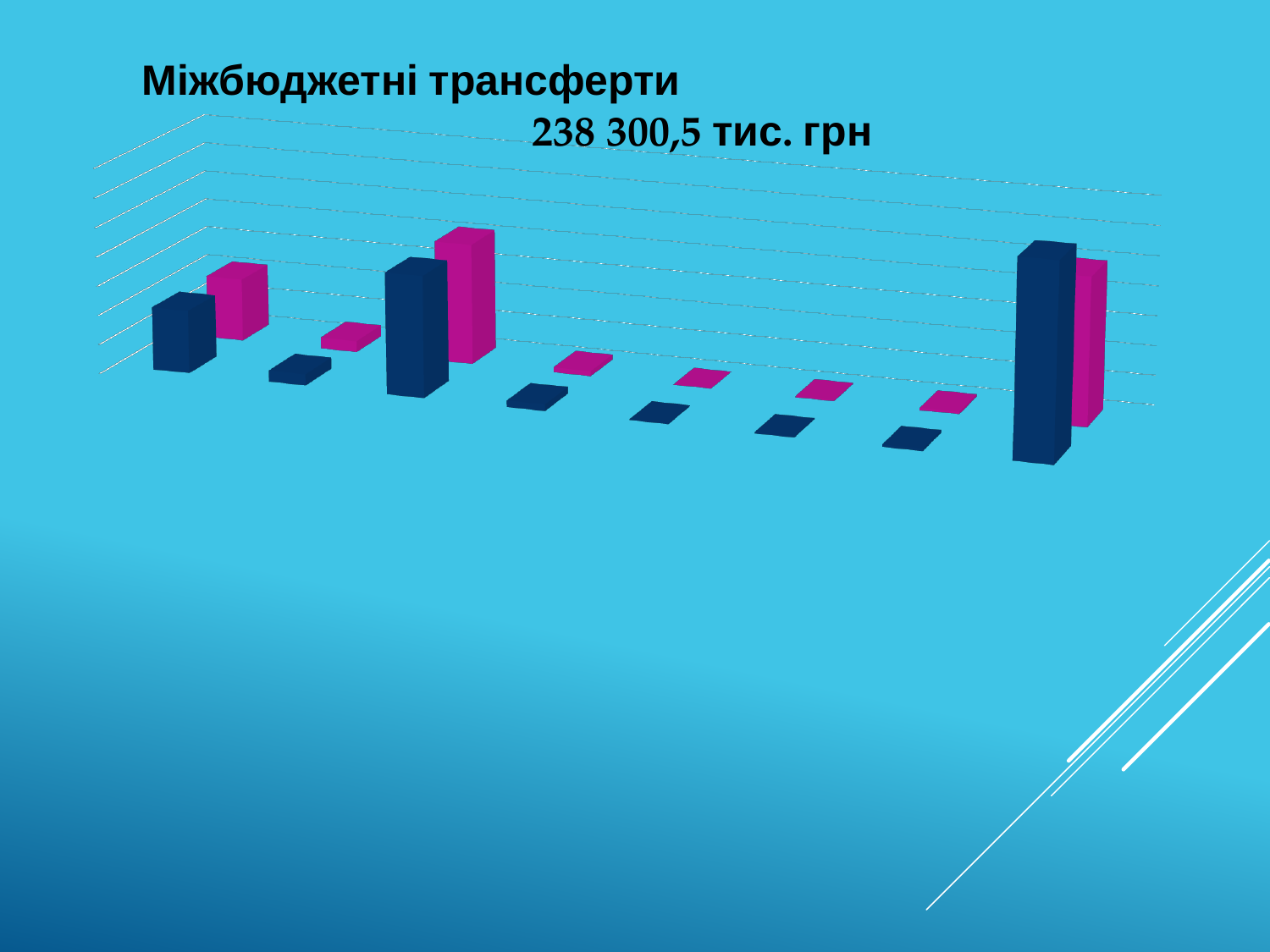

Міжбюджетні трансферти                                                        238 300,5 тис. грн

[unsupported chart]